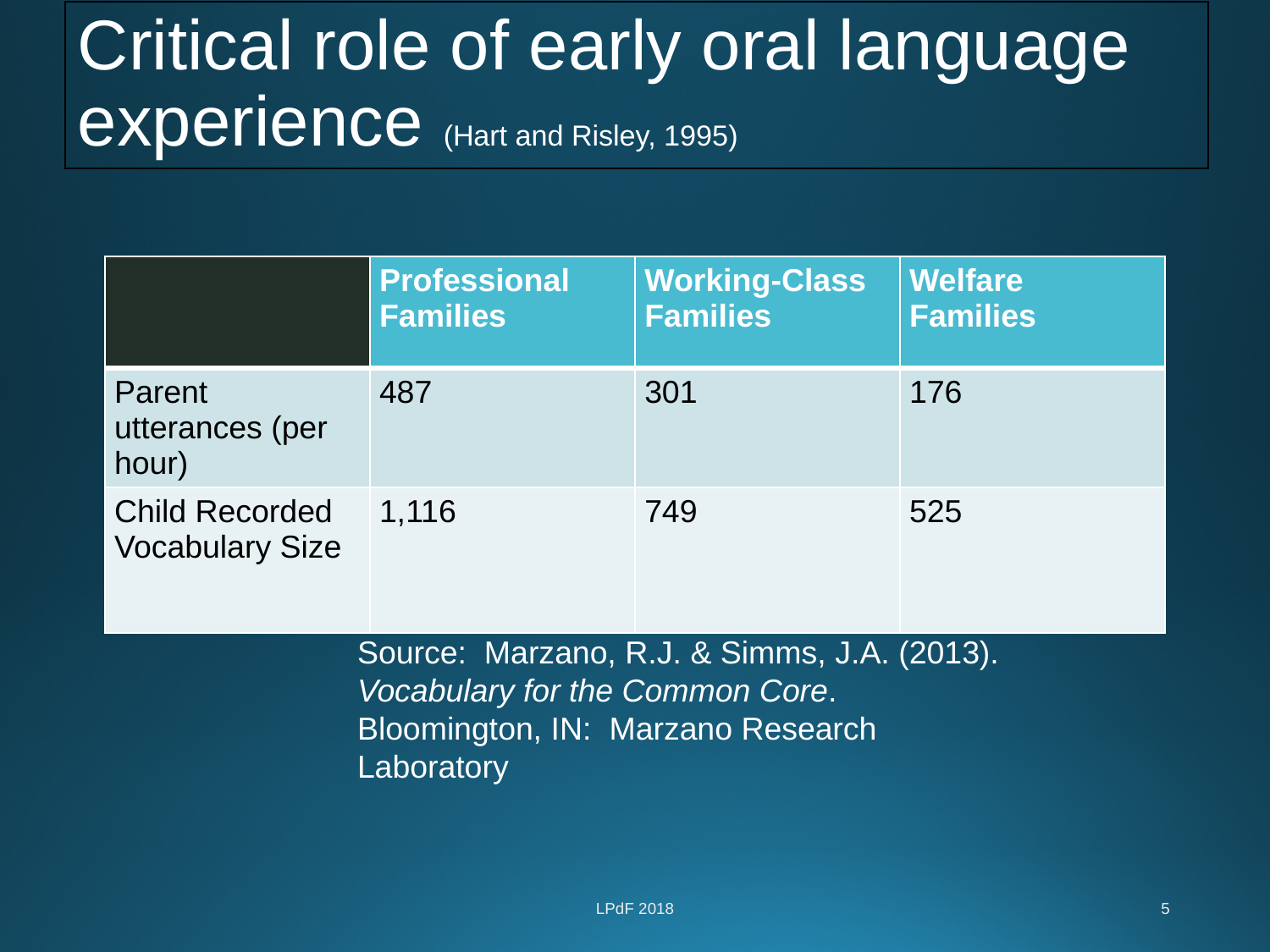

# Critical role of early oral language experience (Hart and Risley, 1995)
|  | Professional Families | Working-Class Families | Welfare Families |
| --- | --- | --- | --- |
| Parent utterances (per hour) | 487 | 301 | 176 |
| Child Recorded Vocabulary Size | 1,116 | 749 | 525 |
Source:  Marzano, R.J. & Simms, J.A. (2013). Vocabulary for the Common Core.  Bloomington, IN:  Marzano Research Laboratory
LPdF 2018
5